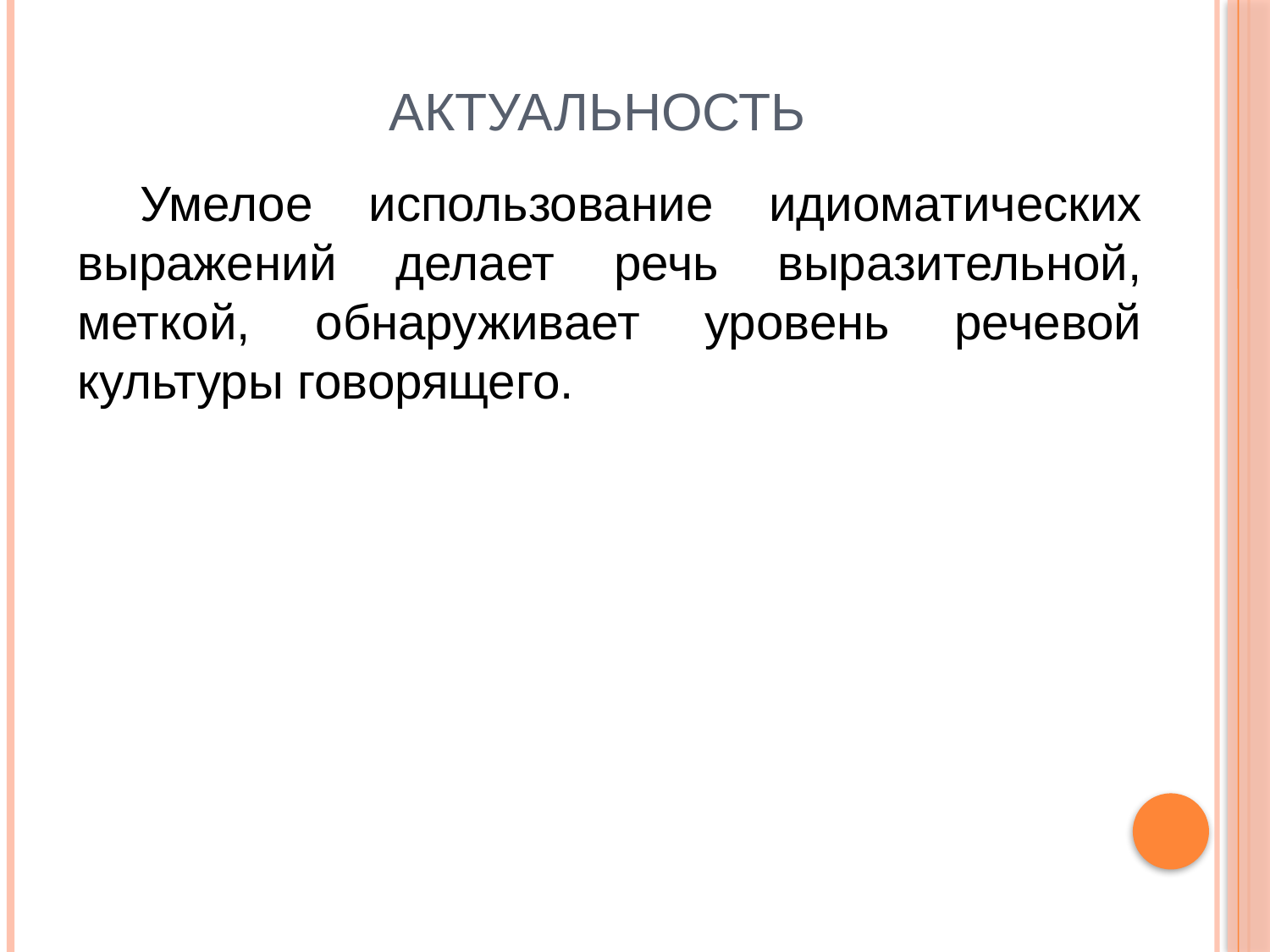

# Актуальность
Умелое использование идиоматических выражений делает речь выразительной, меткой, обнаруживает уровень речевой культуры говорящего.